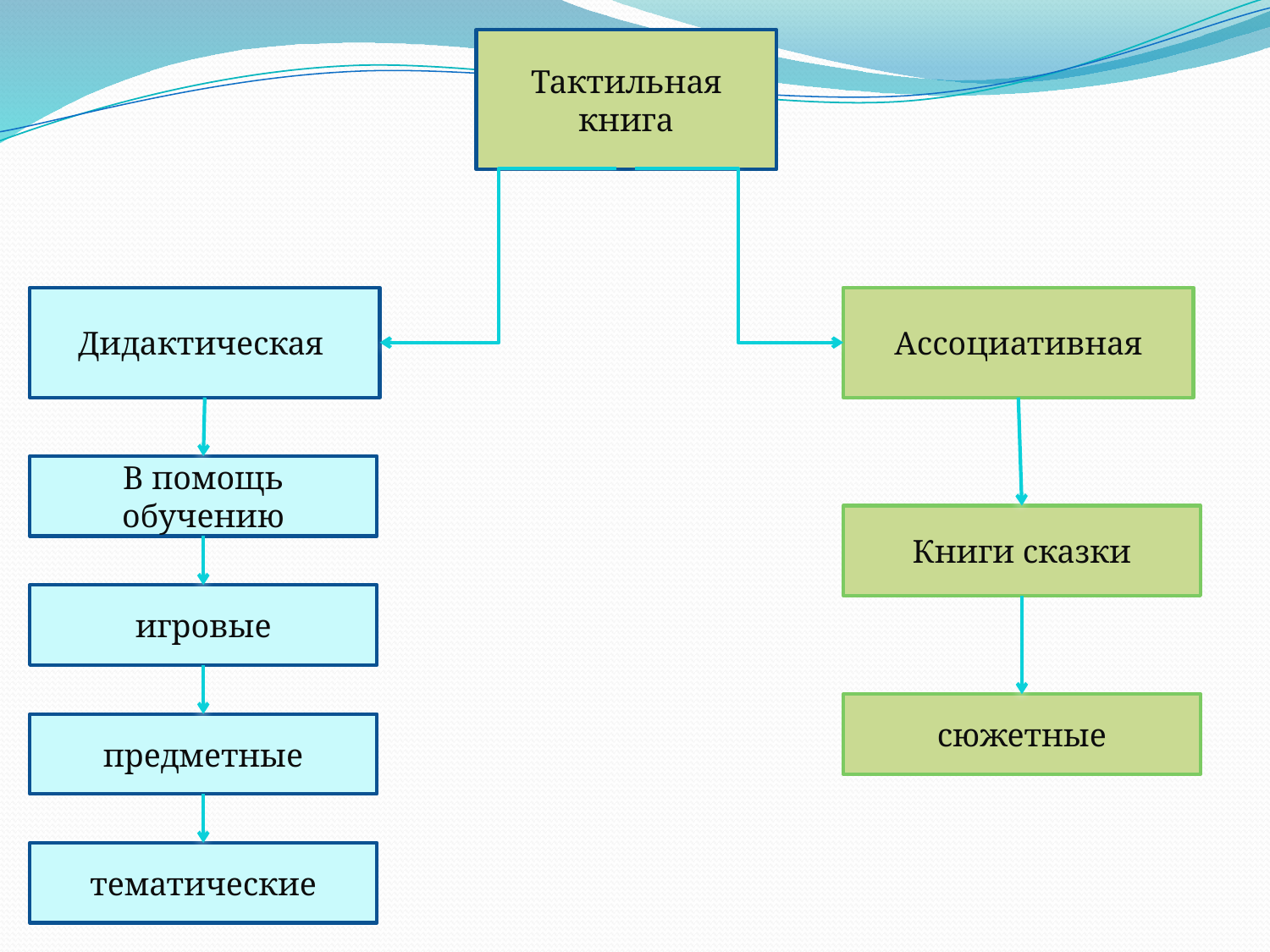

Тактильная книга
#

Дидактическая
Ассоциативная
В помощь обучению
Книги сказки
игровые
сюжетные
предметные
тематические